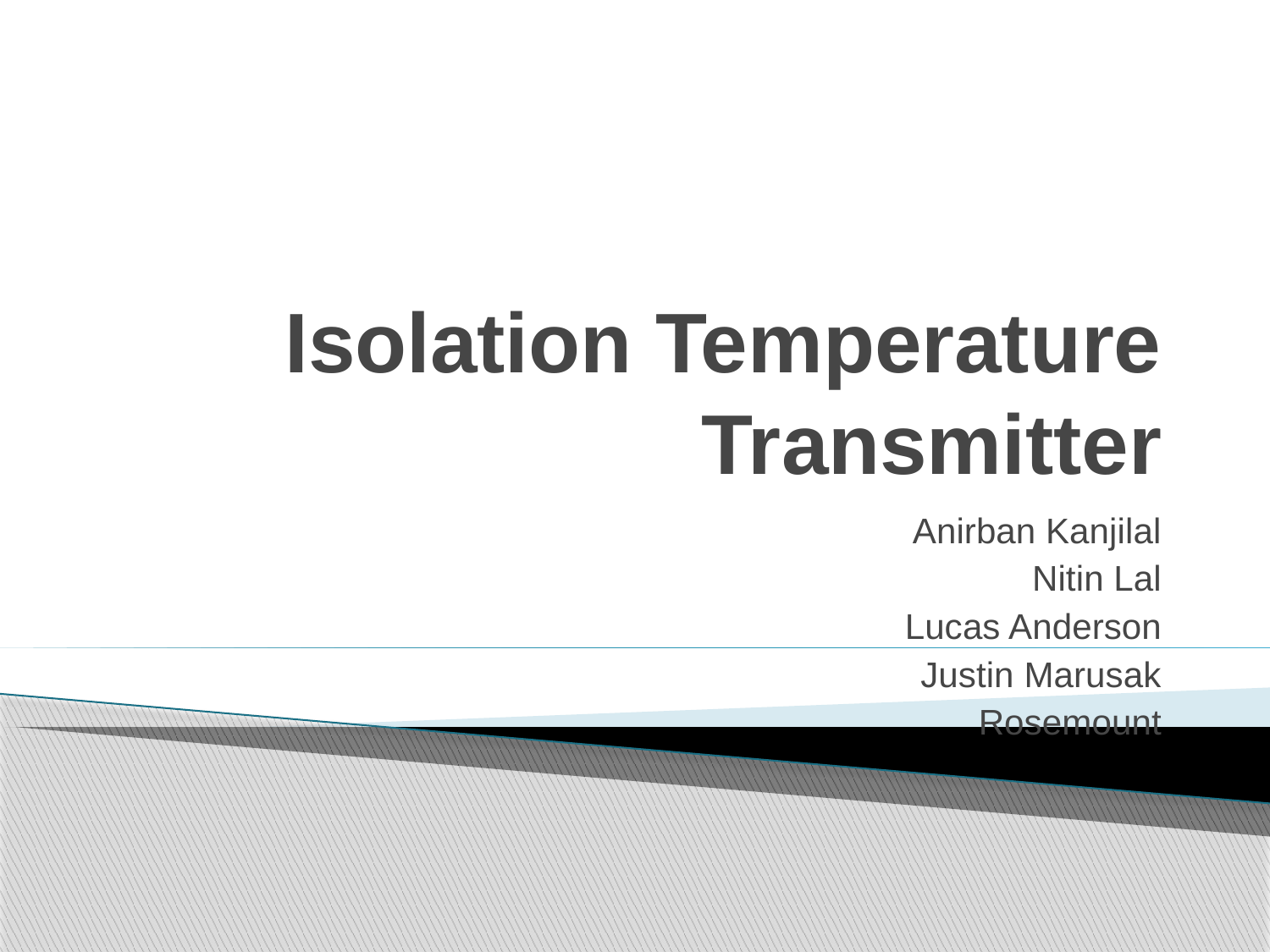

# Isolation Temperature Transmitter
Anirban Kanjilal
Nitin Lal
Lucas Anderson
Justin Marusak
Rosemount